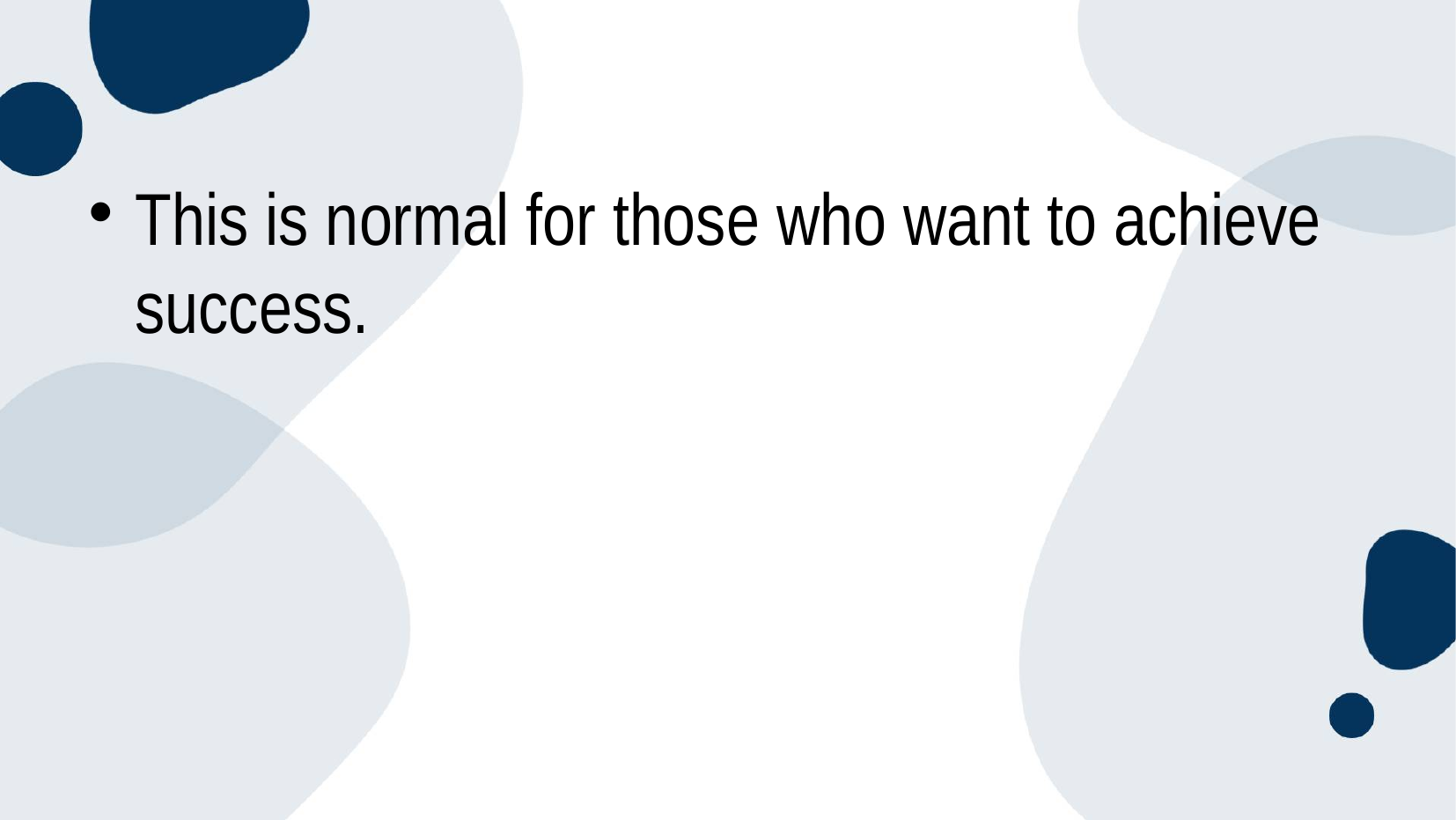

#
This is normal for those who want to achieve success.